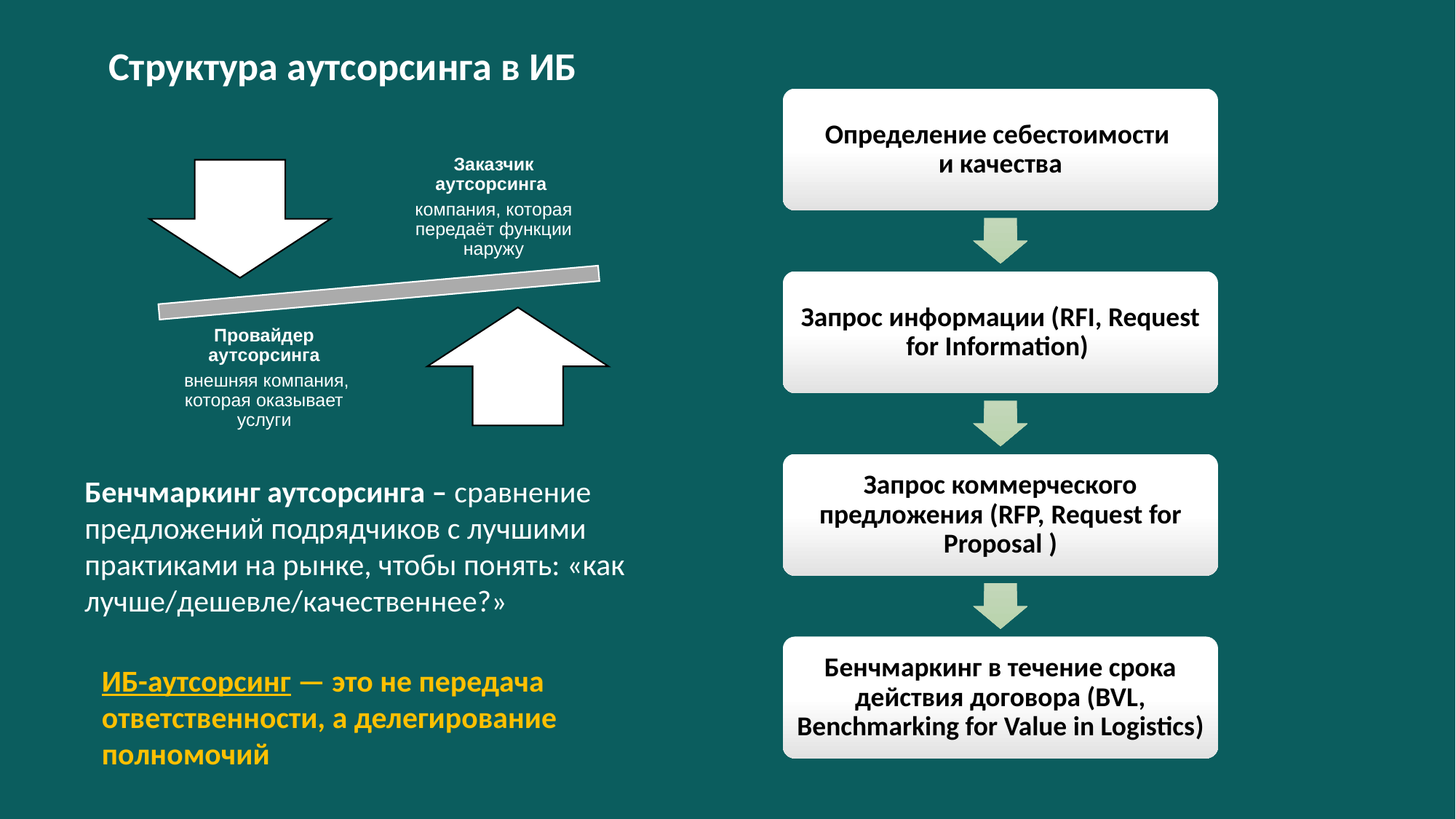

# Структура аутсорсинга в ИБ
Определение себестоимости
и качества

Запрос информации (RFI, Request for Information)

Запрос коммерческого предложения (RFP, Request for Proposal )

Бенчмаркинг в течение срока действия договора (BVL, Benchmarking for Value in Logistics)
Заказчик аутсорсинга
компания, которая передаёт функции наружу
Провайдер аутсорсинга
 внешняя компания, которая оказывает услуги
Бенчмаркинг аутсорсинга – сравнение предложений подрядчиков с лучшими практиками на рынке, чтобы понять: «как лучше/дешевле/качественнее?»
ИБ-аутсорсинг — это не передача ответственности, а делегирование полномочий